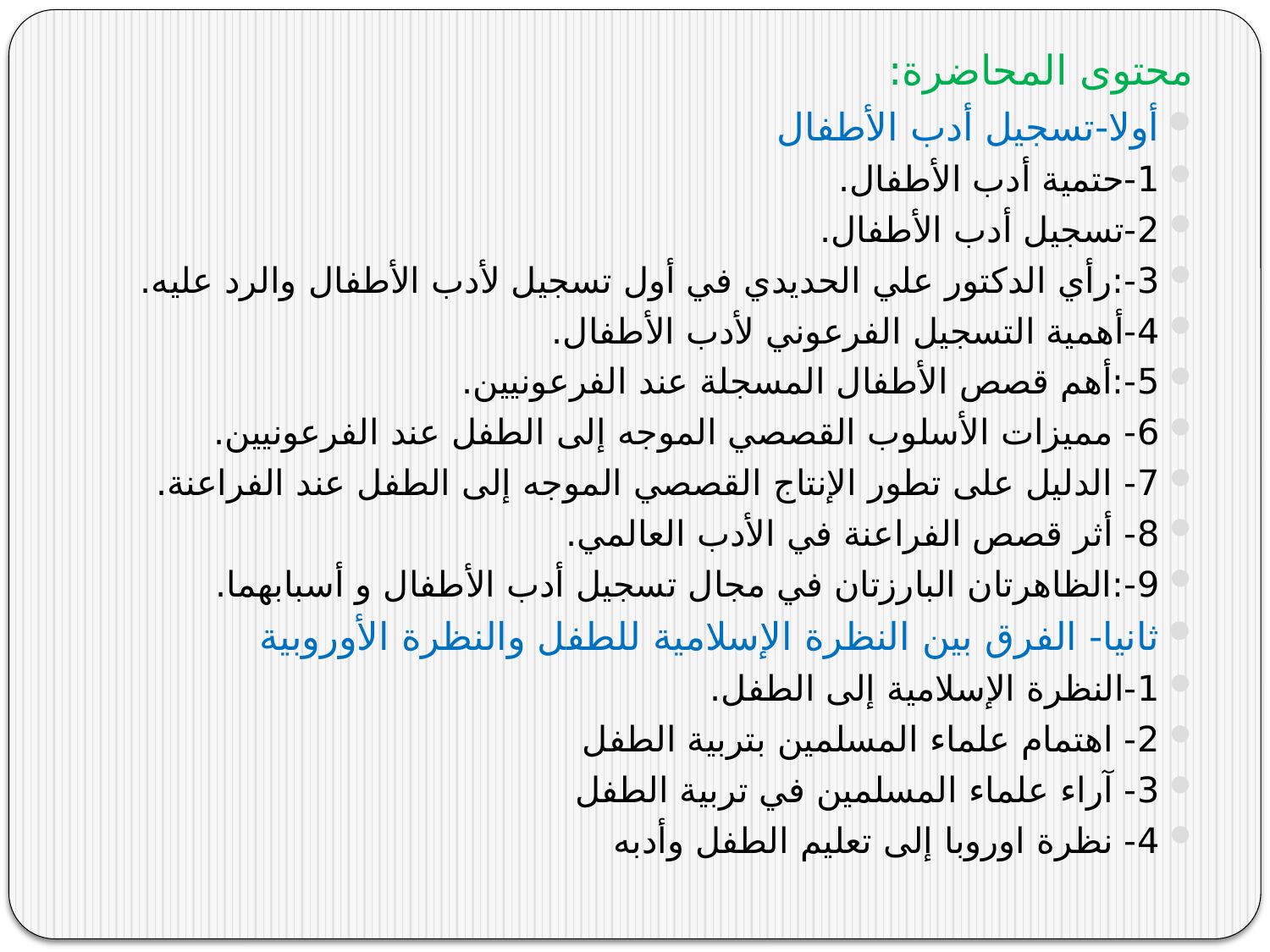

# محتوى المحاضرة:
أولا-تسجيل أدب الأطفال
1-حتمية أدب الأطفال.
2-تسجيل أدب الأطفال.
3-:رأي الدكتور علي الحديدي في أول تسجيل لأدب الأطفال والرد عليه.
4-أهمية التسجيل الفرعوني لأدب الأطفال.
5-:أهم قصص الأطفال المسجلة عند الفرعونيين.
6- مميزات الأسلوب القصصي الموجه إلى الطفل عند الفرعونيين.
7- الدليل على تطور الإنتاج القصصي الموجه إلى الطفل عند الفراعنة.
8- أثر قصص الفراعنة في الأدب العالمي.
9-:الظاهرتان البارزتان في مجال تسجيل أدب الأطفال و أسبابهما.
ثانيا- الفرق بين النظرة الإسلامية للطفل والنظرة الأوروبية
1-النظرة الإسلامية إلى الطفل.
2- اهتمام علماء المسلمين بتربية الطفل
3- آراء علماء المسلمين في تربية الطفل
4- نظرة اوروبا إلى تعليم الطفل وأدبه